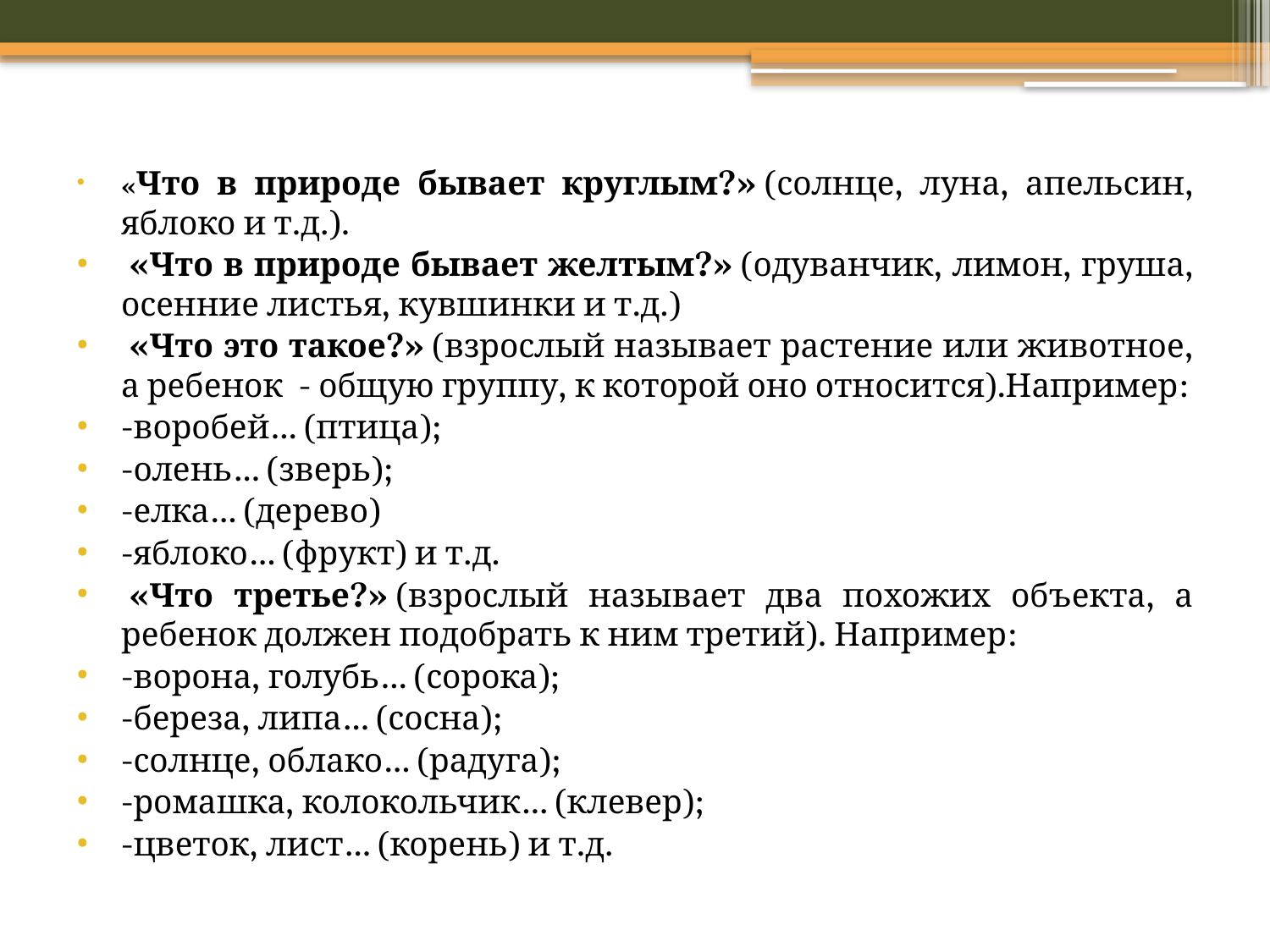

«Что в природе бывает круглым?» (солнце, луна, апельсин, яблоко и т.д.).
 «Что в природе бывает желтым?» (одуванчик, лимон, груша, осенние листья, кувшинки и т.д.)
 «Что это такое?» (взрослый называет растение или животное, а ребенок  - общую группу, к которой оно относится).Например:
-воробей… (птица);
-олень… (зверь);
-елка… (дерево)
-яблоко… (фрукт) и т.д.
 «Что третье?» (взрослый называет два похожих объекта, а ребенок должен подобрать к ним третий). Например:
-ворона, голубь… (сорока);
-береза, липа… (сосна);
-солнце, облако… (радуга);
-ромашка, колокольчик… (клевер);
-цветок, лист… (корень) и т.д.